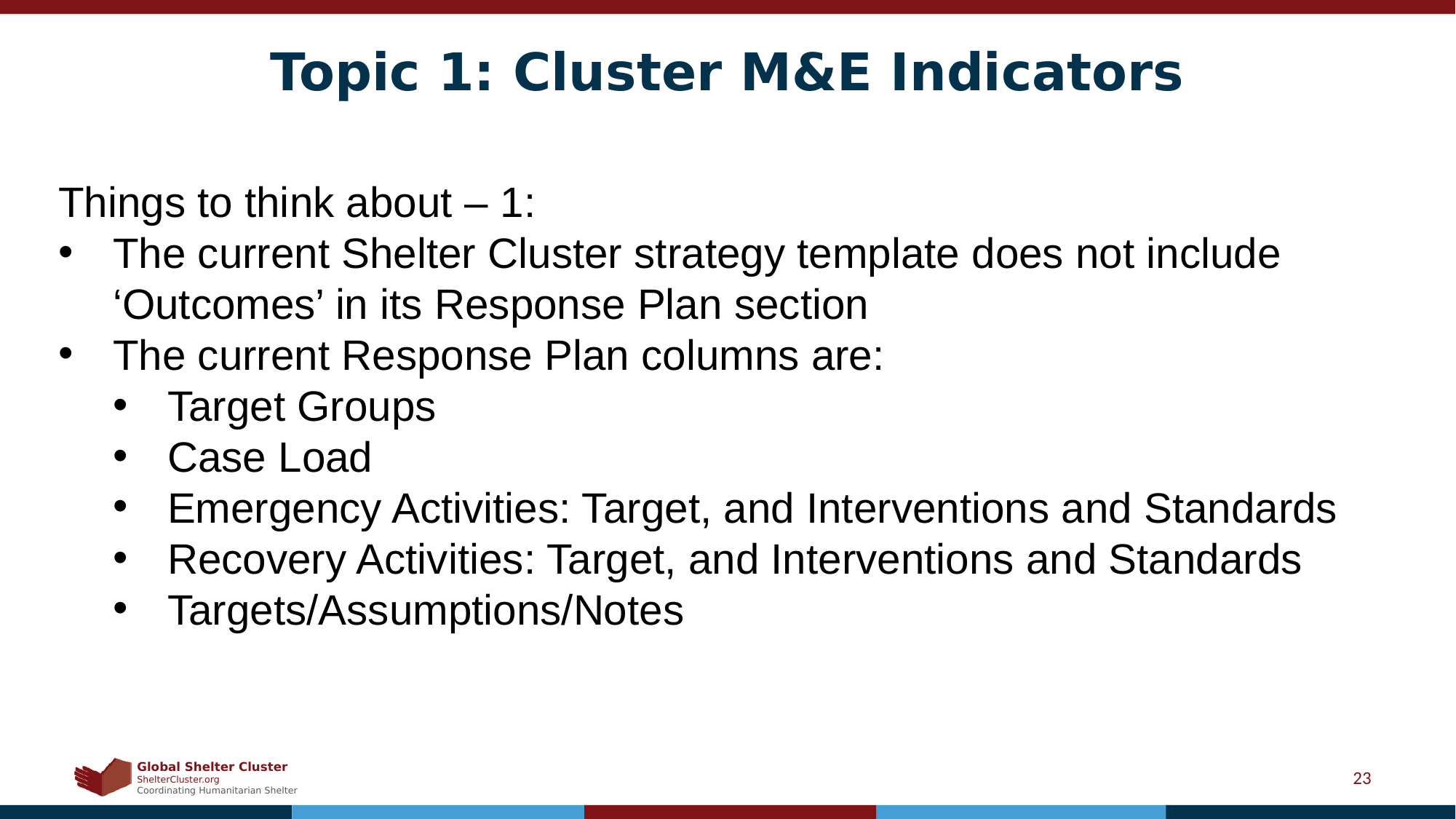

# Topic 1: Cluster M&E Indicators
Things to think about – 1:
The current Shelter Cluster strategy template does not include ‘Outcomes’ in its Response Plan section
The current Response Plan columns are:
Target Groups
Case Load
Emergency Activities: Target, and Interventions and Standards
Recovery Activities: Target, and Interventions and Standards
Targets/Assumptions/Notes

23